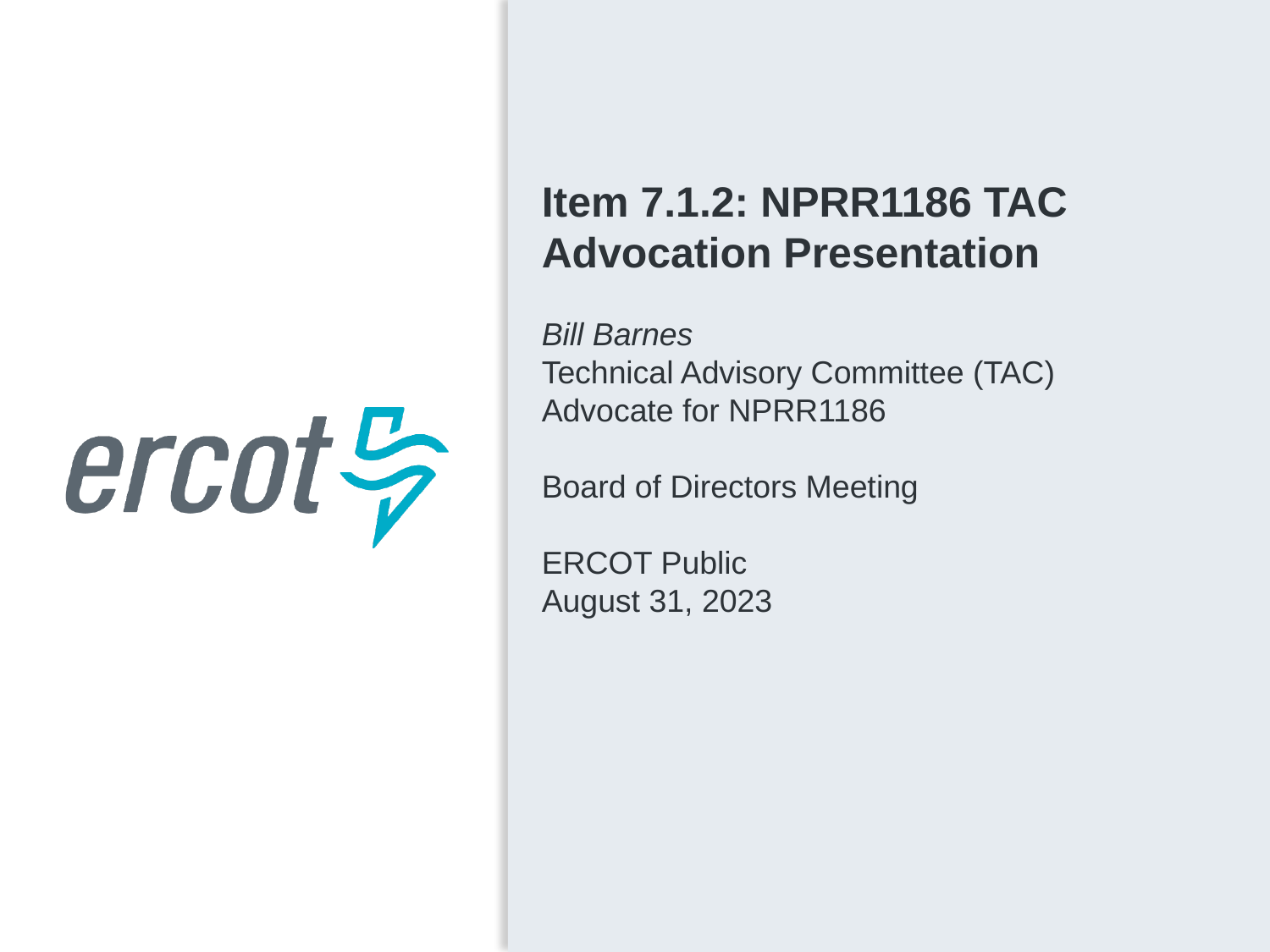

Item 7.1.2: NPRR1186 TAC Advocation Presentation

Bill Barnes
Technical Advisory Committee (TAC) Advocate for NPRR1186

Board of Directors Meeting

ERCOT Public
August 31, 2023